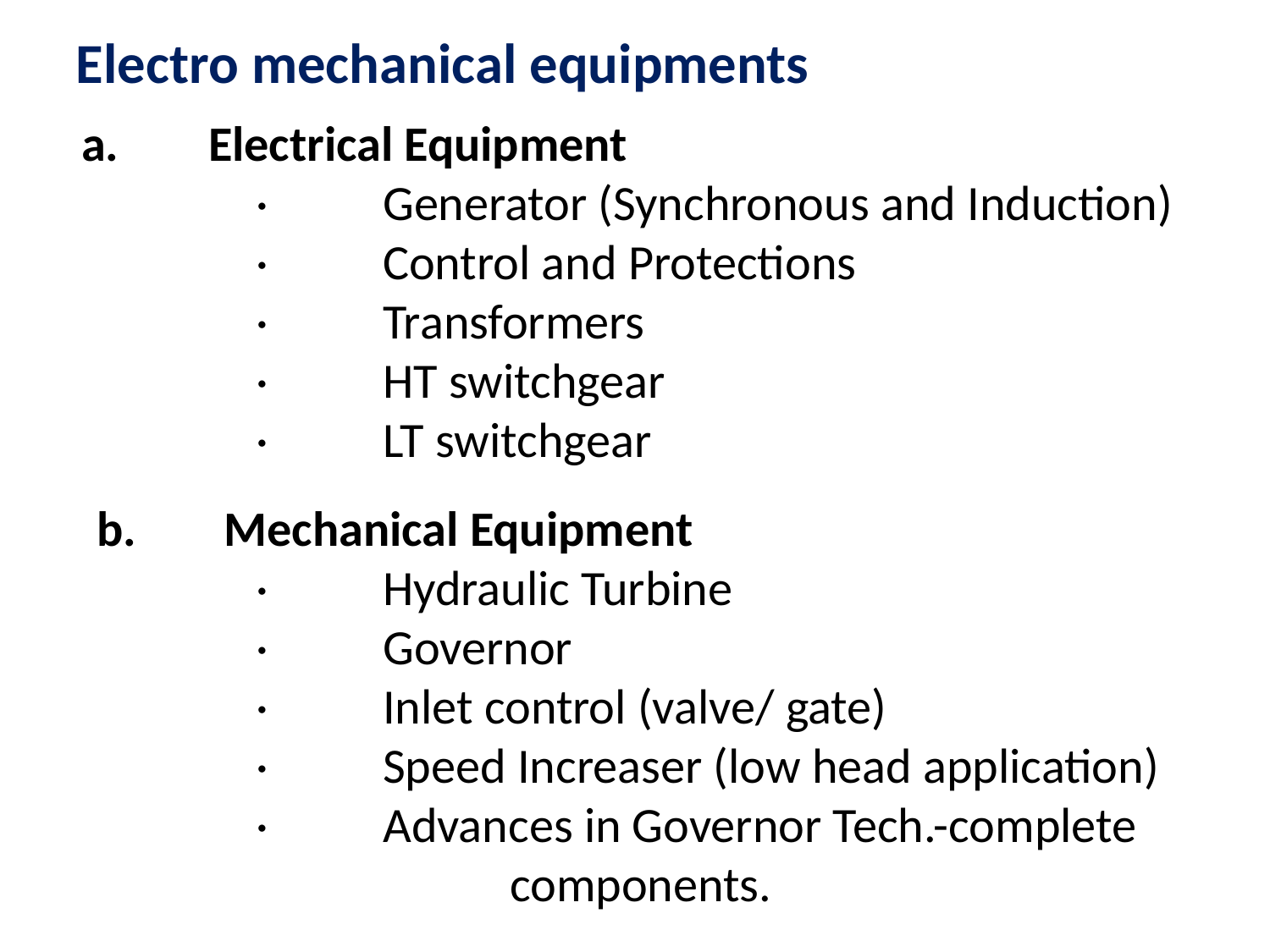

Electro mechanical equipments
a.	Electrical Equipment
	·    	Generator (Synchronous and Induction)
	·	Control and Protections
	·	Transformers
	·	HT switchgear
	·	LT switchgear

b.	Mechanical Equipment
	·	Hydraulic Turbine
	·	Governor
	·	Inlet control (valve/ gate)
	·	Speed Increaser (low head application)
	· 	Advances in Governor Tech.-complete 			components.